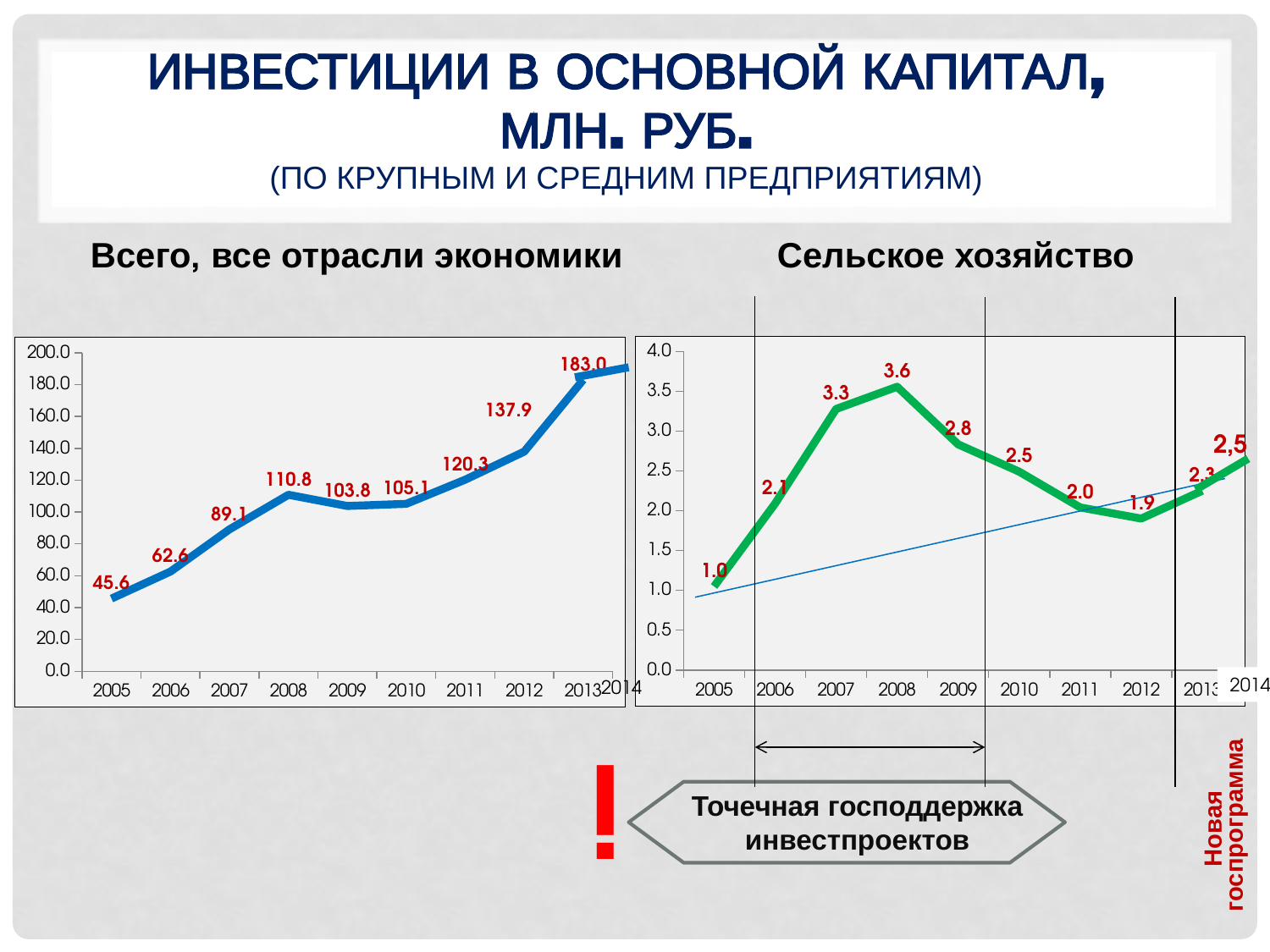

# Инвестиции в основной капитал, млн. руб. (по крупным и средним предприятиям)
Всего, все отрасли экономики
Сельское хозяйство

### Chart

| Category | Сельское хозяйство |
|---|---|
| 2005 | 1.0490999999999997 |
| 2006 | 2.0896 |
| 2007 | 3.2772 |
| 2008 | 3.5564999999999998 |
| 2009 | 2.8329999999999997 |
| 2010 | 2.4904999999999995 |
| 2011 | 2.0413 |
| 2012 | 1.9016999999999997 |
| 2013 | 2.2508000000000004 |

### Chart

| Category | Все отрасли экономики |
|---|---|
| 2005 | 45.640800000000006 |
| 2006 | 62.60530000000001 |
| 2007 | 89.08249999999998 |
| 2008 | 110.82229999999998 |
| 2009 | 103.7917 |
| 2010 | 105.14760000000003 |
| 2011 | 120.32879999999999 |
| 2012 | 137.915 |
| 2013 | 183.02970000000002 |
2,5
2014
2014
!
Точечная господдержка инвестпроектов

Новая
госпрограмма